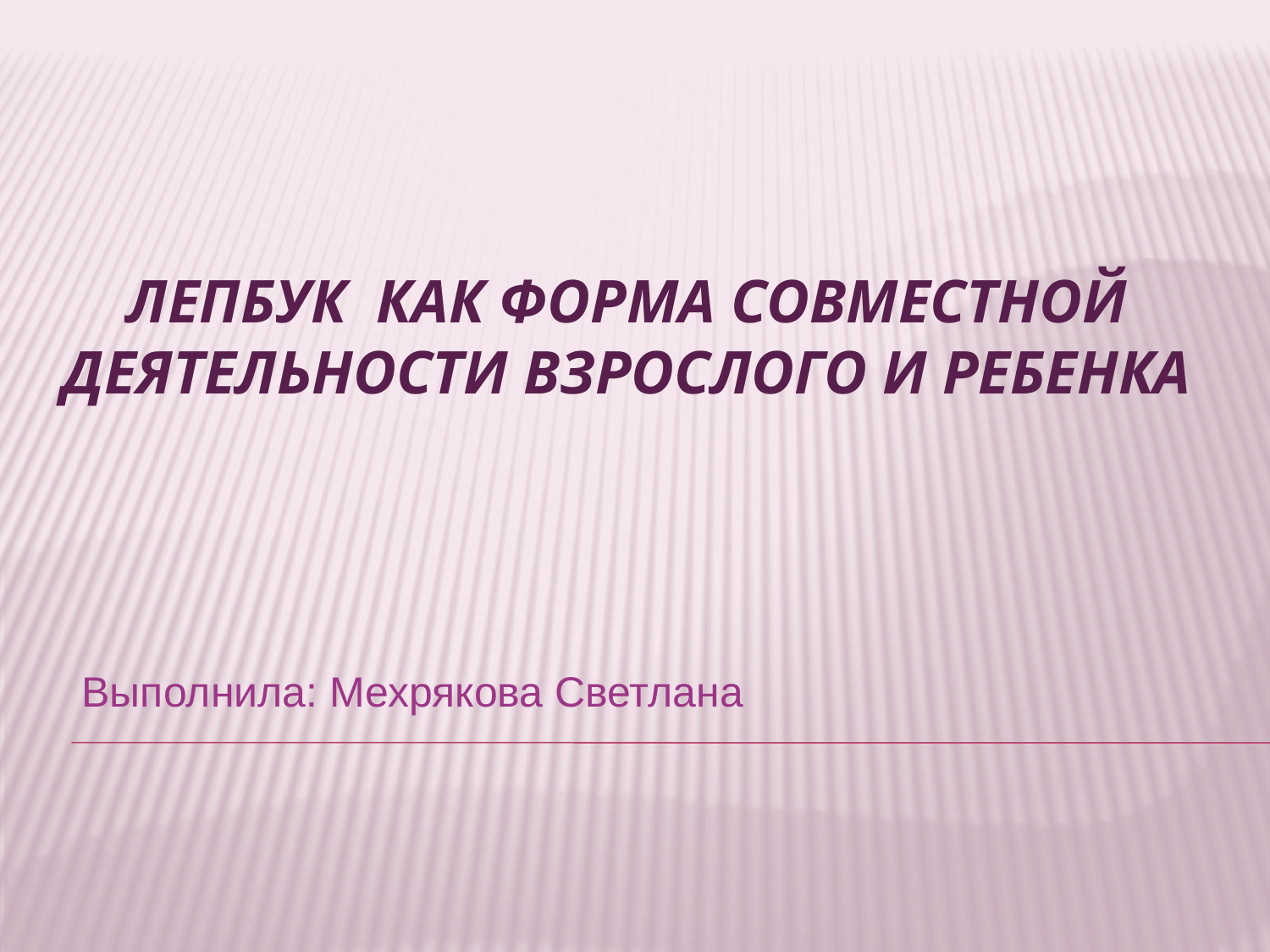

# Лепбук  как форма совместной деятельности взрослого и ребенка
Выполнила: Мехрякова Светлана